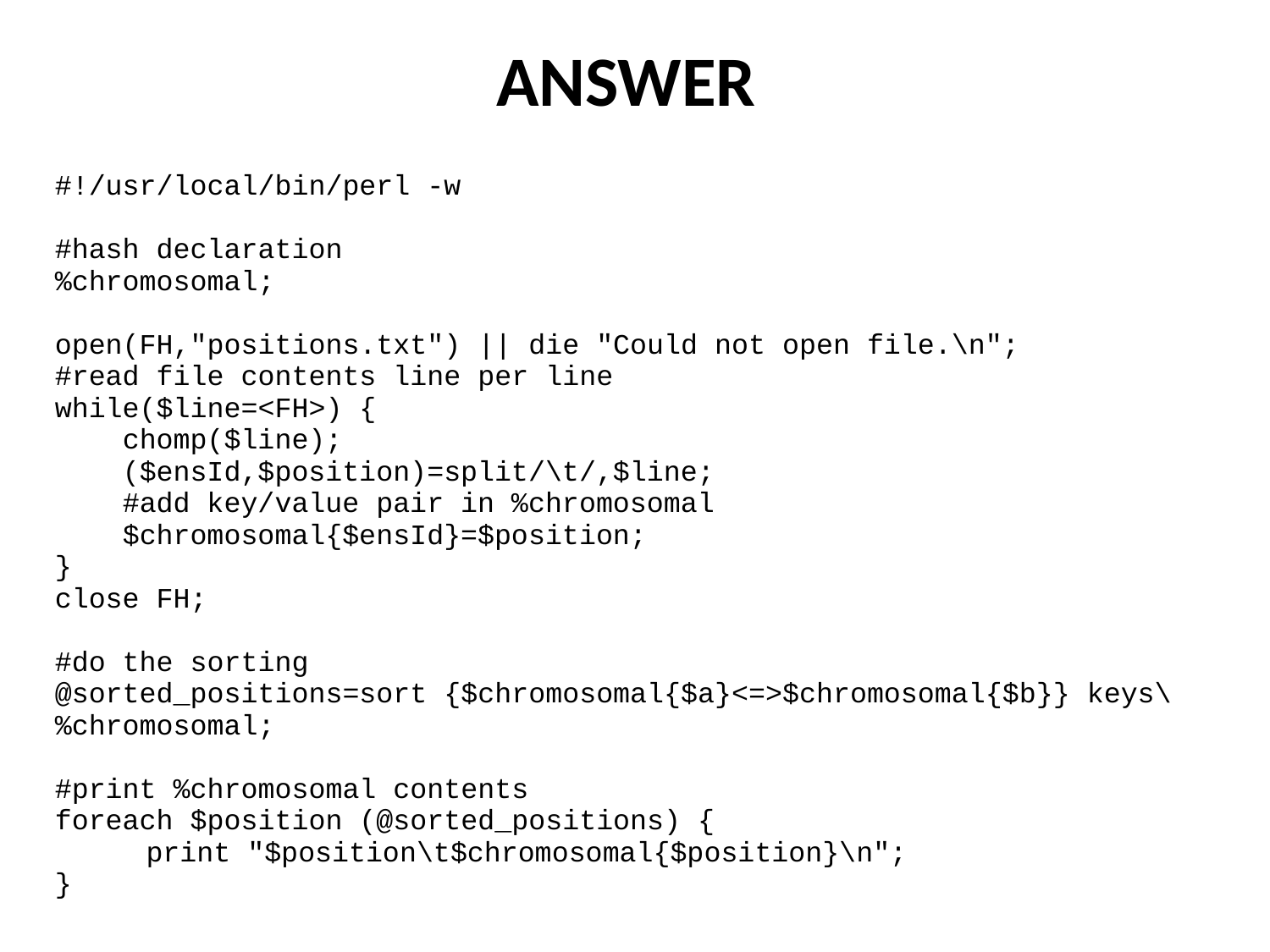

ANSWER
#!/usr/local/bin/perl -w

#hash declaration
%chromosomal;

open(FH,"positions.txt") || die "Could not open file.\n";
#read file contents line per line
while($line=<FH>) {
    chomp($line);
    ($ensId,$position)=split/\t/,$line;
    #add key/value pair in %chromosomal
    $chromosomal{$ensId}=$position;
}
close FH;

#do the sorting
@sorted_positions=sort {$chromosomal{$a}<=>$chromosomal{$b}} keys\ %chromosomal;

#print %chromosomal contents
foreach $position (@sorted_positions) {
	print "$position\t$chromosomal{$position}\n";
}